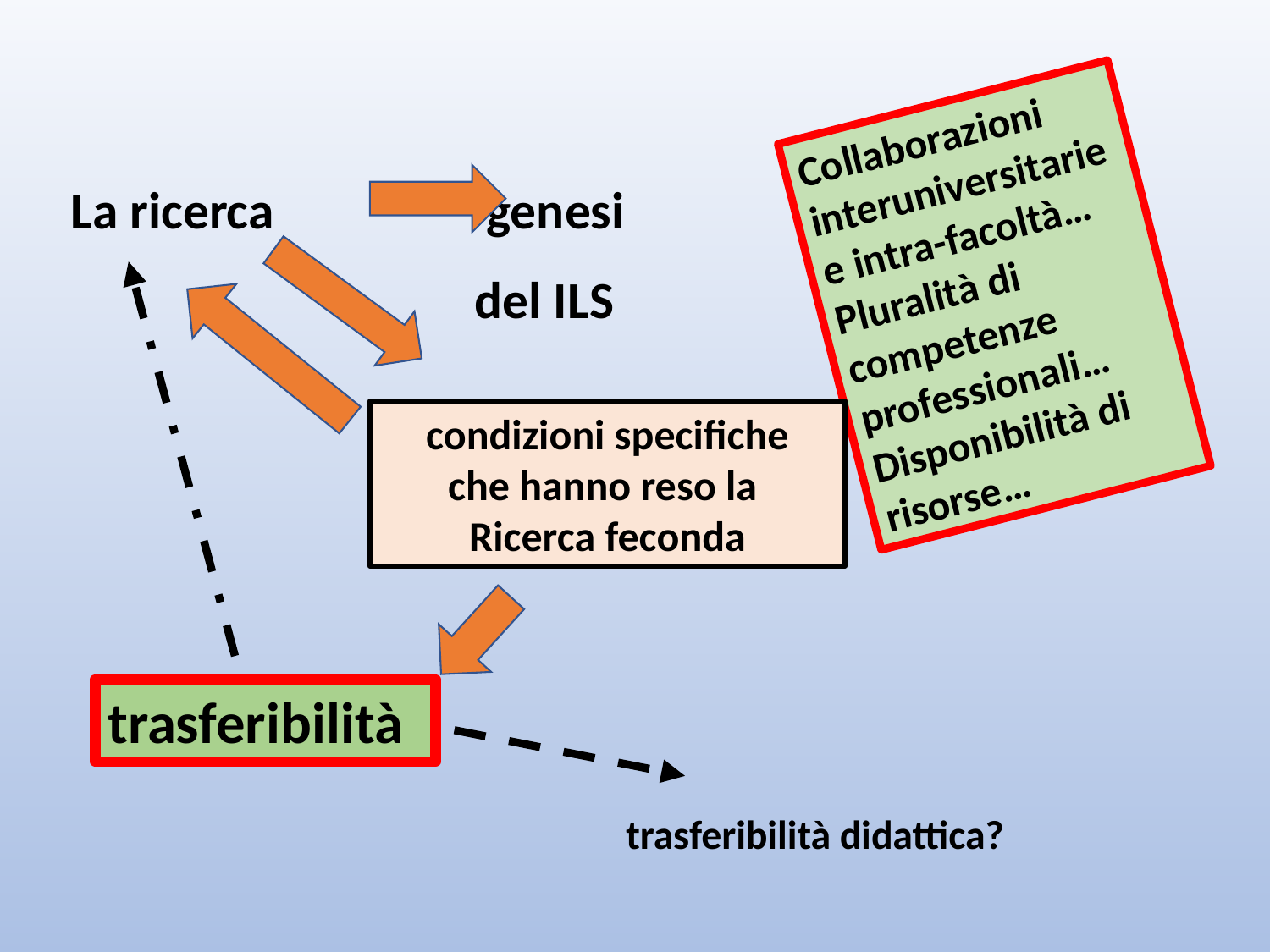

La ricerca                  genesi
                       del ILS

                                                             trasferibilità didattica?
Collaborazioni interuniversitarie e intra-facoltà…
Pluralità di competenze professionali…
Disponibilità di risorse…

condizioni specifiche
che hanno reso la
Ricerca feconda

trasferibilità